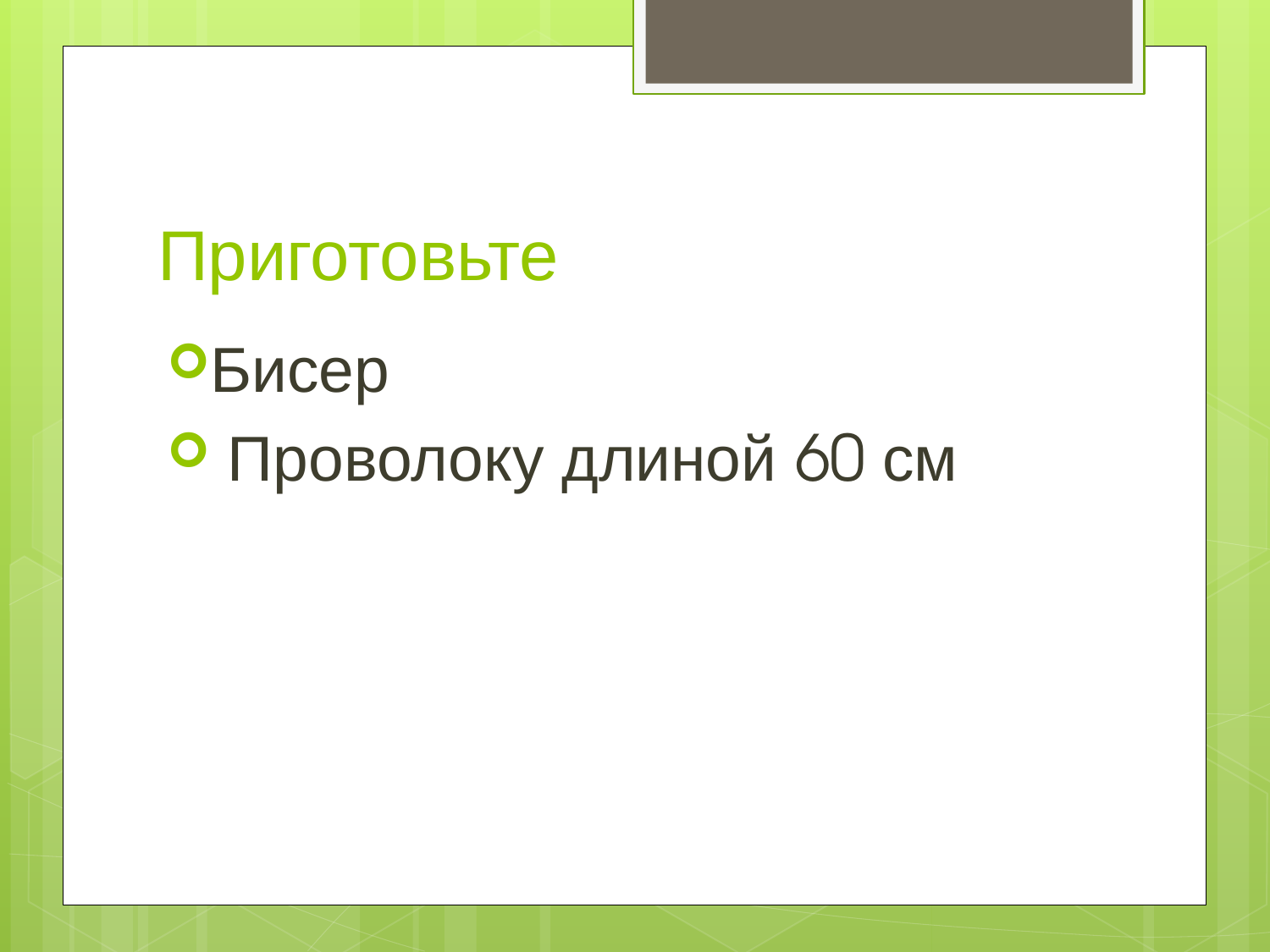

# Приготовьте
Бисер
 Проволоку длиной 60 см